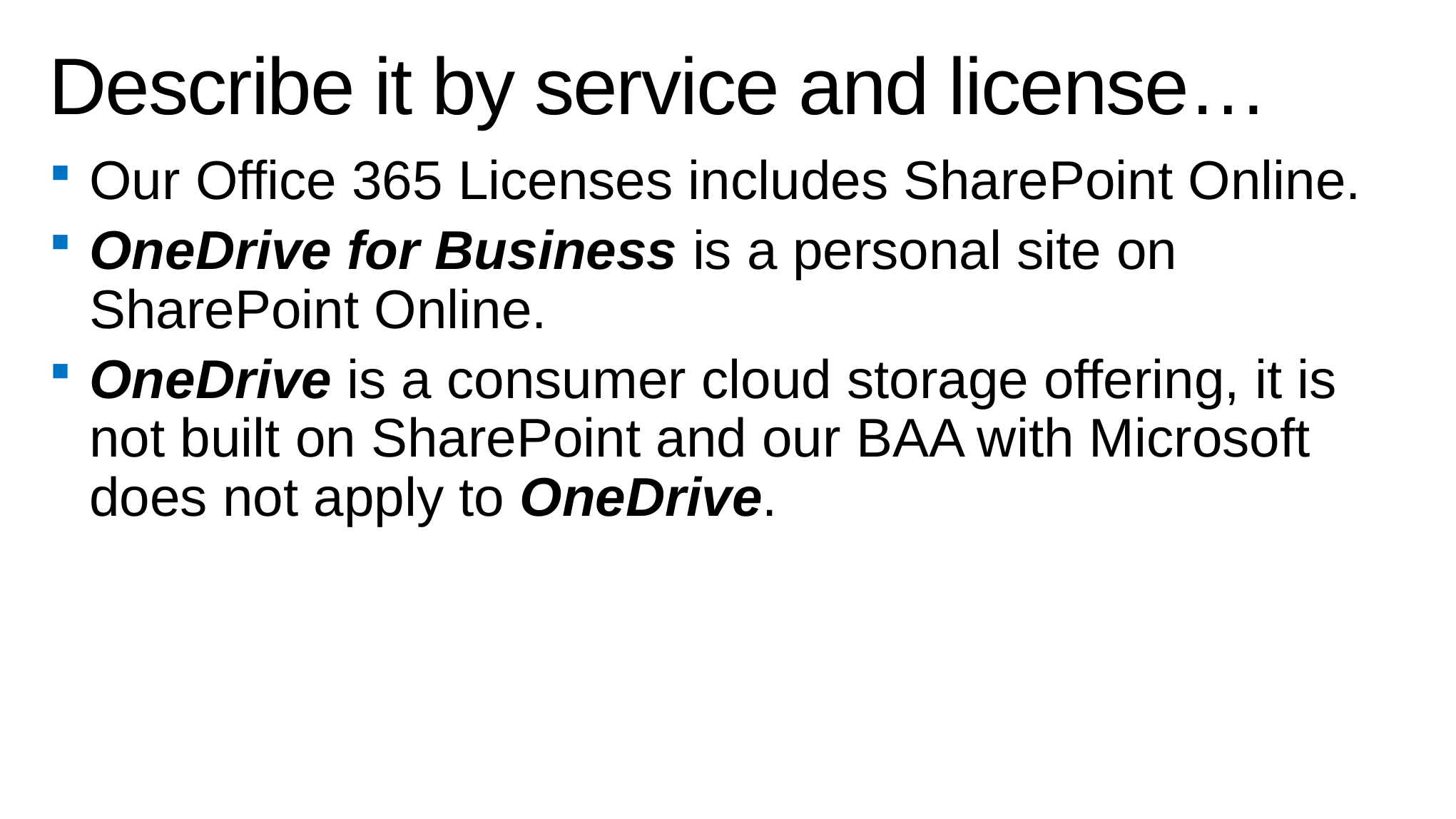

# Describe it by service and license…
Our Office 365 Licenses includes SharePoint Online.
OneDrive for Business is a personal site on SharePoint Online.
OneDrive is a consumer cloud storage offering, it is not built on SharePoint and our BAA with Microsoft does not apply to OneDrive.